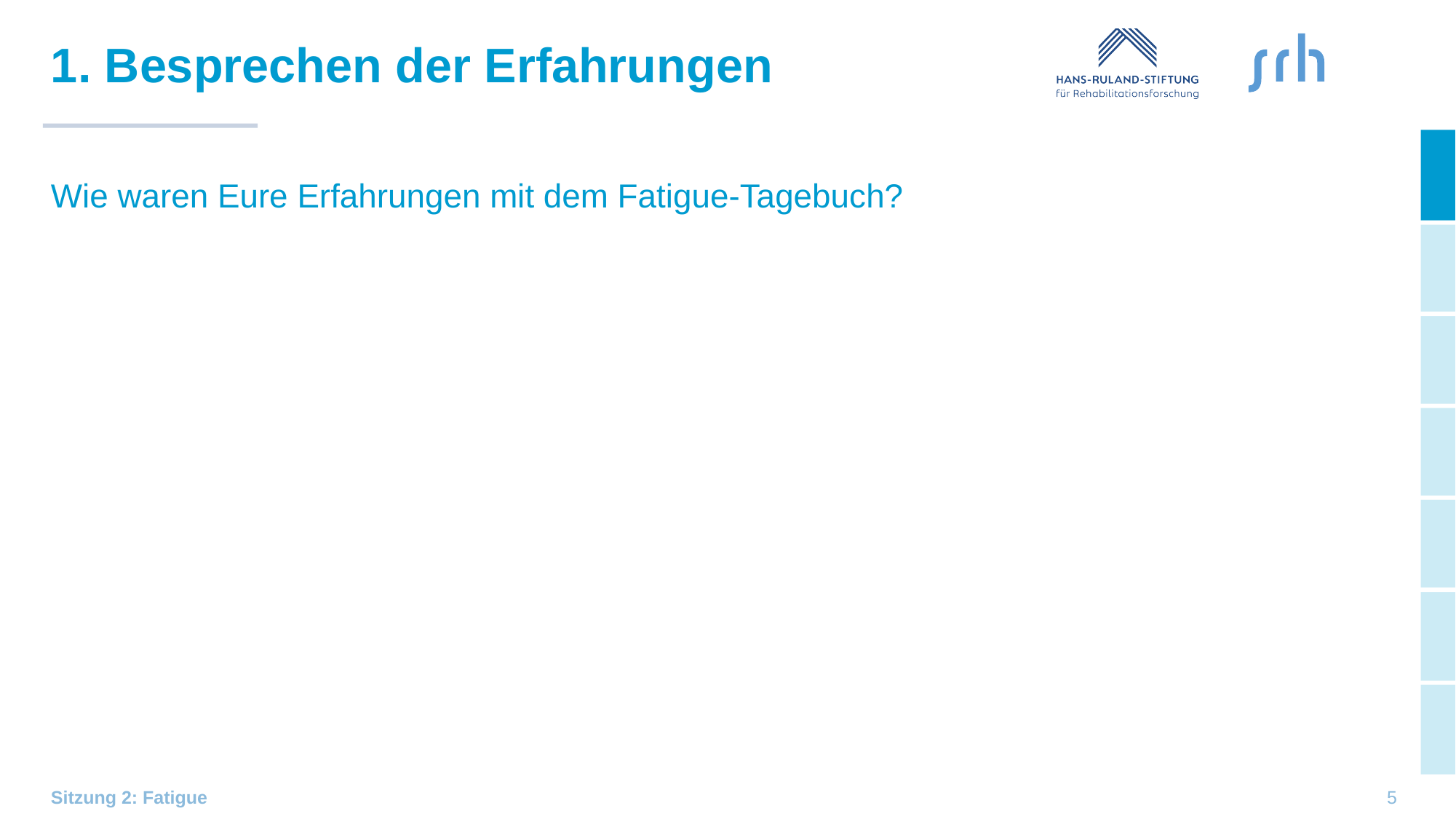

# 1. Besprechen der Erfahrungen
Wie waren Eure Erfahrungen mit dem Fatigue-Tagebuch?

5
Sitzung 2: Fatigue